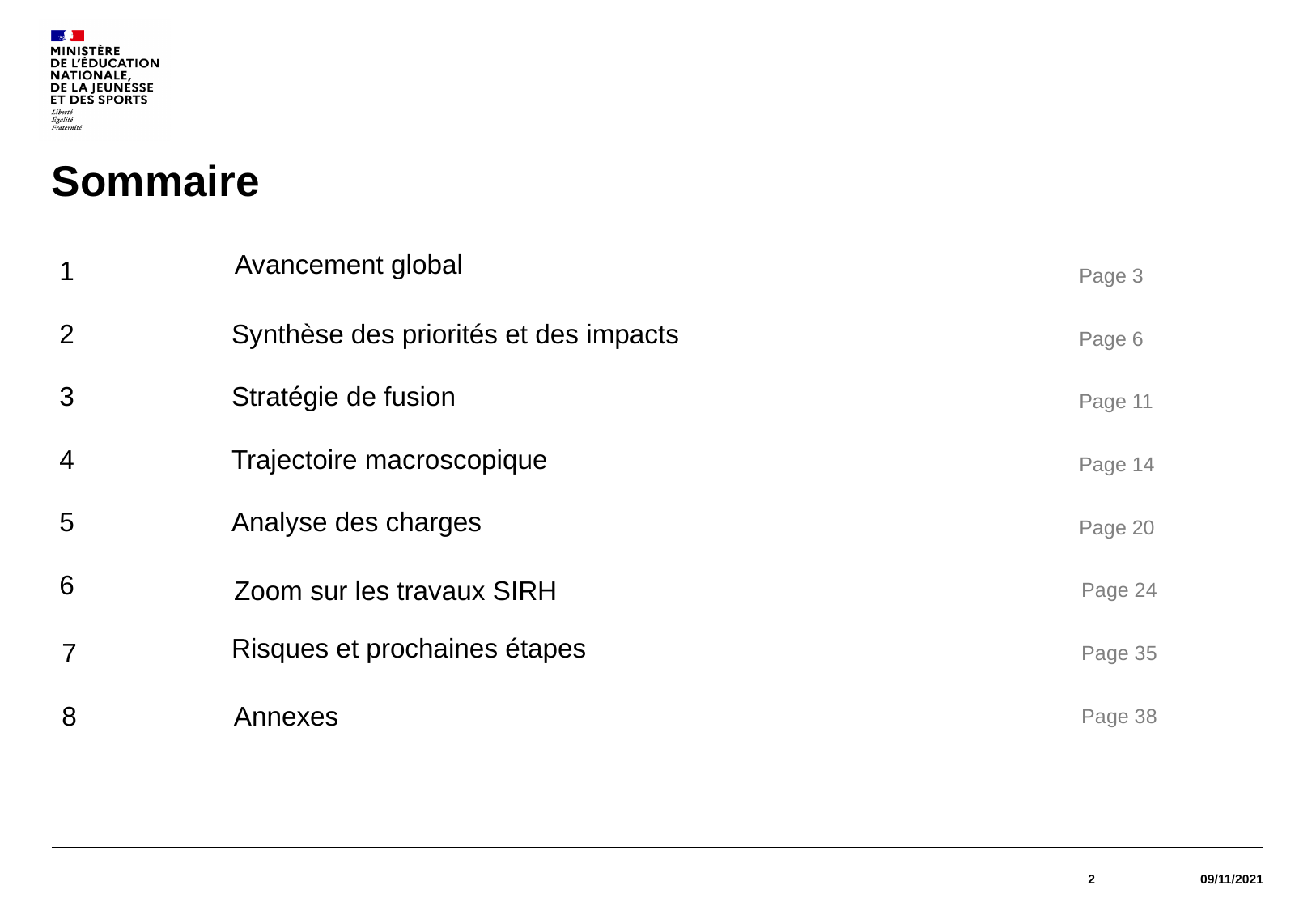

# Sommaire
1
  Avancement global
Page 3
2
Synthèse des priorités et des impacts
Page 6
3
Stratégie de fusion
Page 11
4
Trajectoire macroscopique
Page 14
5
Analyse des charges
Page 20
6
Zoom sur les travaux SIRH
Page 24

7
Risques et prochaines étapes
Page 35

8
Annexes
Page 38

2
09/11/2021